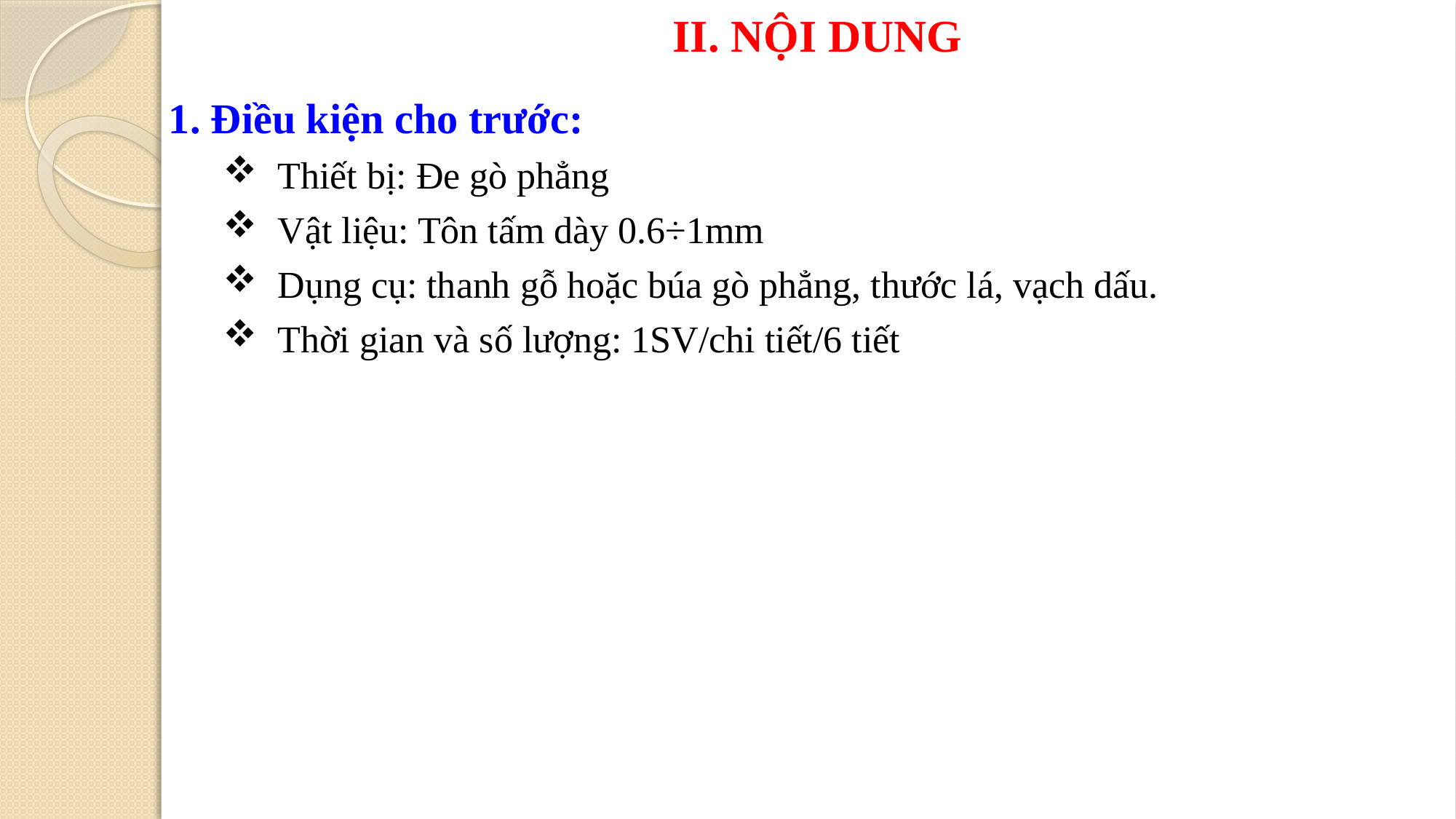

# II. NỘI DUNG
1. Điều kiện cho trước:
Thiết bị: Đe gò phẳng
Vật liệu: Tôn tấm dày 0.6÷1mm
Dụng cụ: thanh gỗ hoặc búa gò phẳng, thước lá, vạch dấu.
Thời gian và số lượng: 1SV/chi tiết/6 tiết